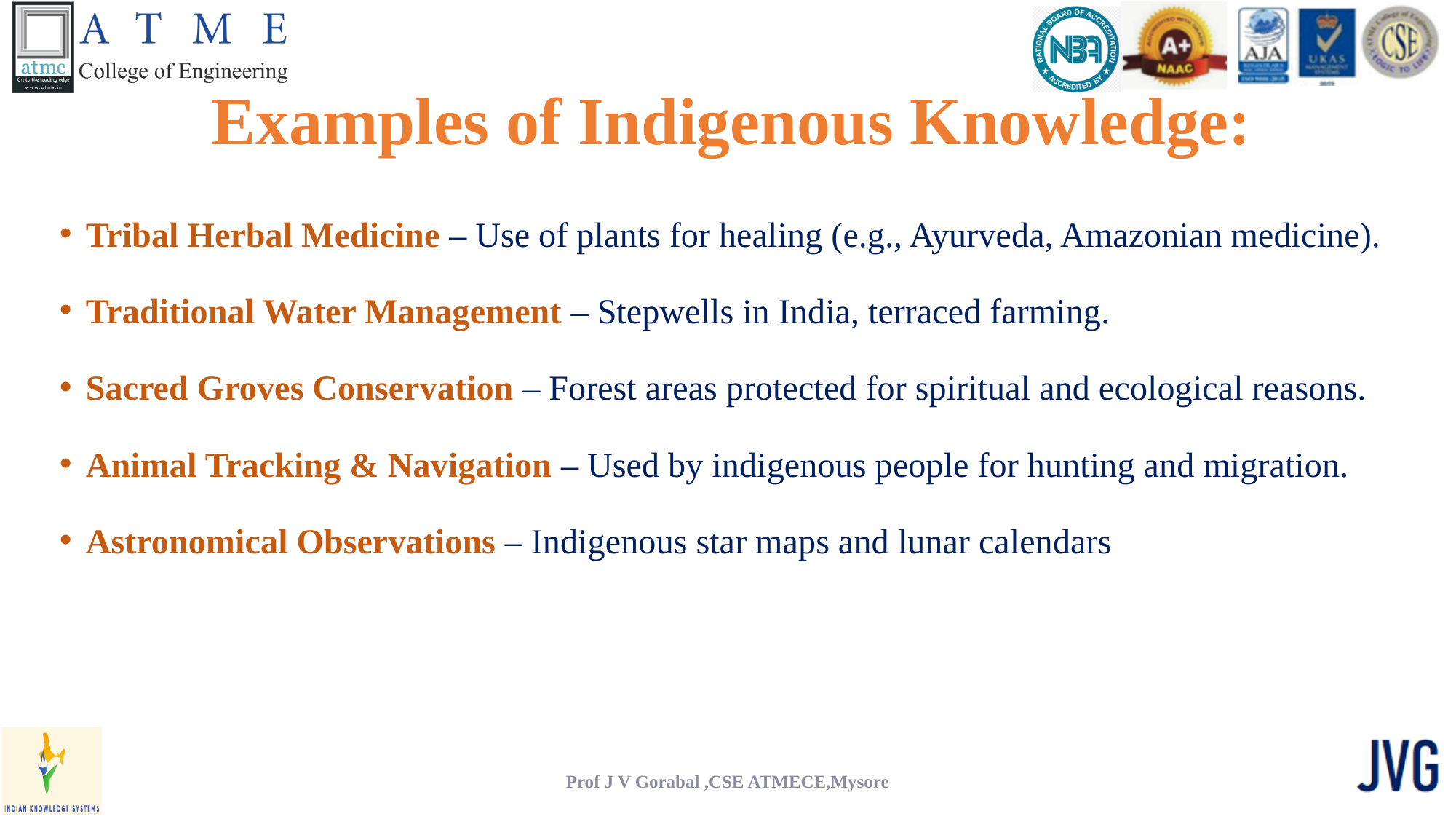

# Examples of Indigenous Knowledge:
Tribal Herbal Medicine – Use of plants for healing (e.g., Ayurveda, Amazonian medicine).
Traditional Water Management – Stepwells in India, terraced farming.
Sacred Groves Conservation – Forest areas protected for spiritual and ecological reasons.
Animal Tracking & Navigation – Used by indigenous people for hunting and migration.
Astronomical Observations – Indigenous star maps and lunar calendars

Prof J V Gorabal ,CSE ATMECE,Mysore